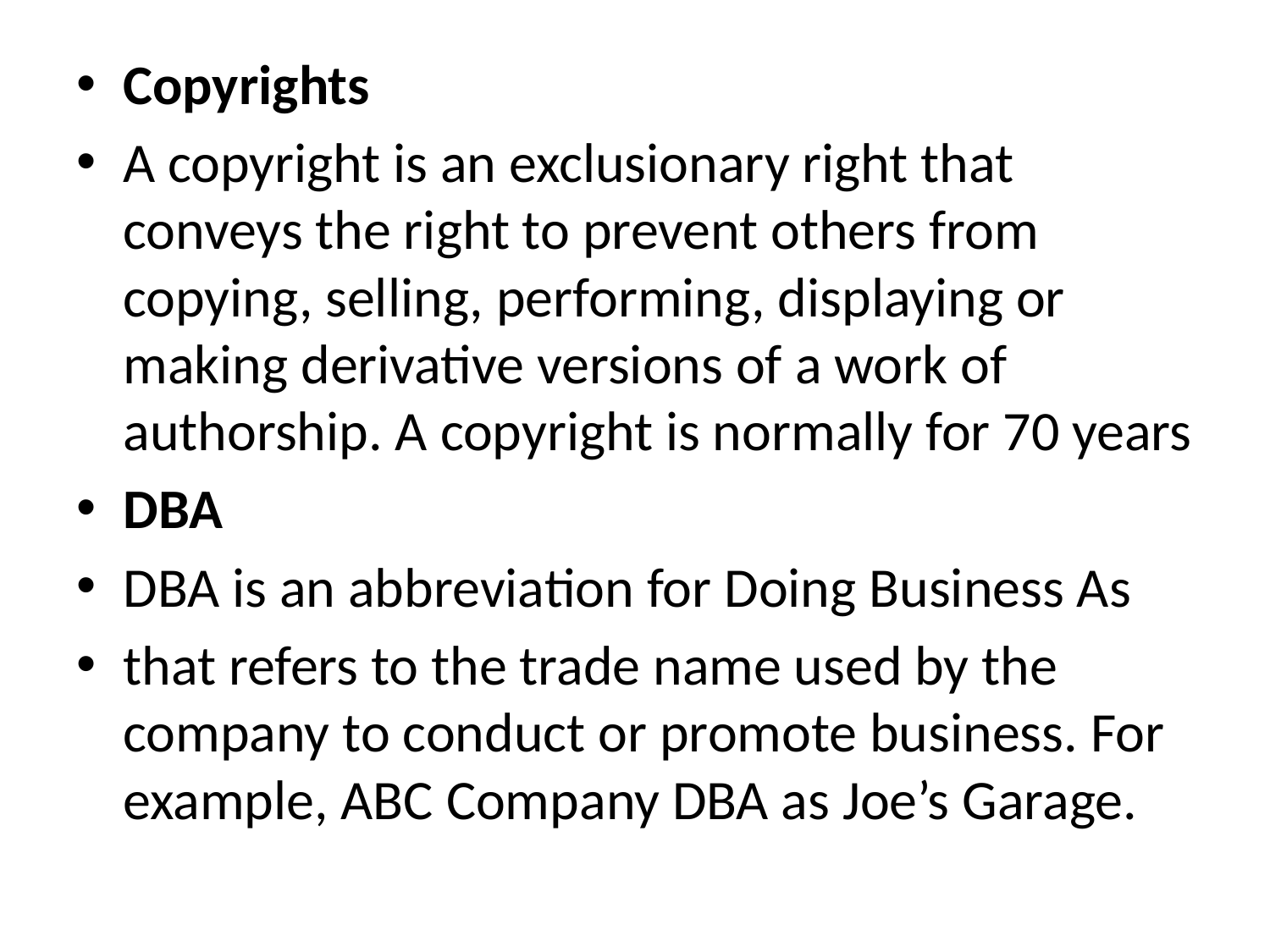

#
Copyrights
A copyright is an exclusionary right that conveys the right to prevent others from copying, selling, performing, displaying or making derivative versions of a work of authorship. A copyright is normally for 70 years
DBA
DBA is an abbreviation for Doing Business As
that refers to the trade name used by the company to conduct or promote business. For example, ABC Company DBA as Joe’s Garage.